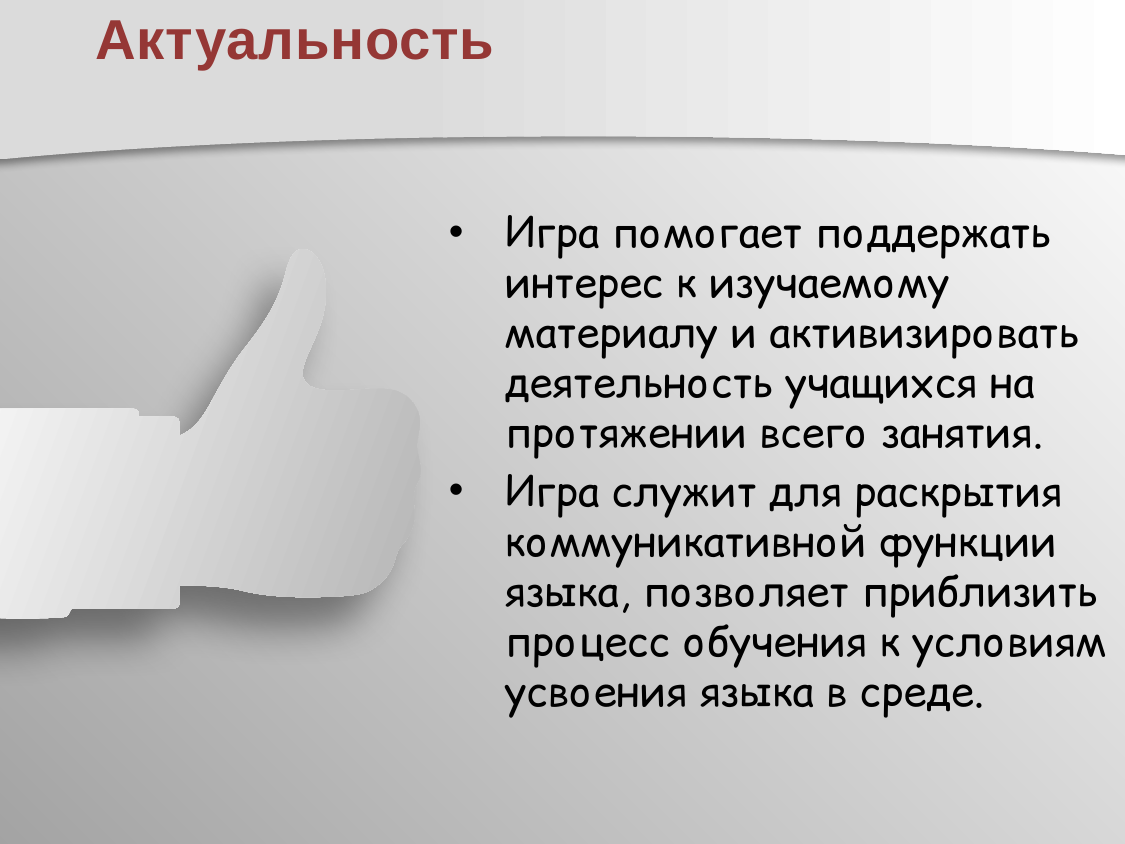

# Актуальность

Игра помогает поддержать интерес к изучаемому материалу и активизировать деятельность учащихся на протяжении всего занятия.
Игра служит для раскрытия коммуникативной функции языка, позволяет приблизить процесс обучения к условиям усвоения языка в среде.